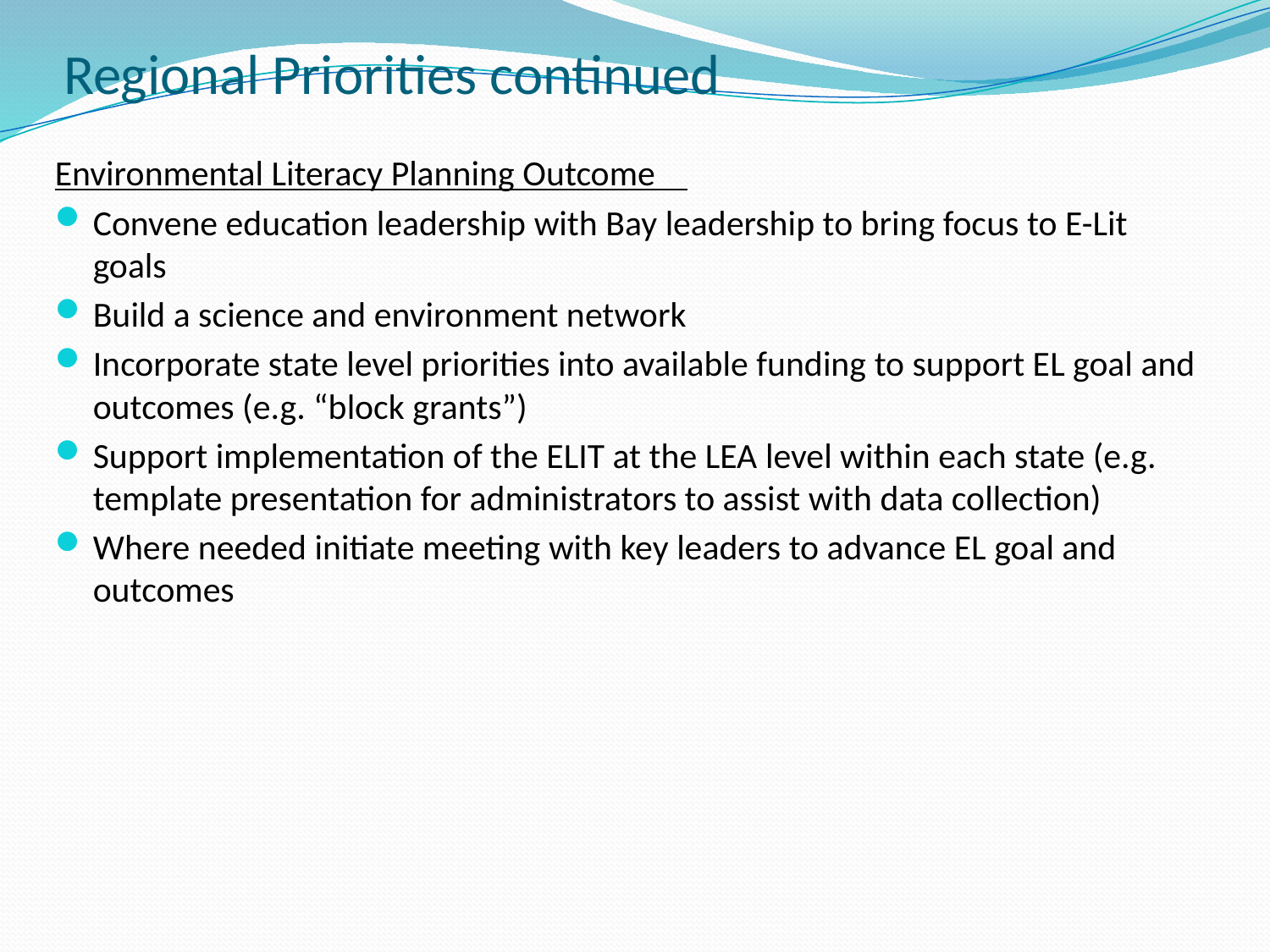

# Regional Priorities continued

Environmental Literacy Planning Outcome
Convene education leadership with Bay leadership to bring focus to E-Lit goals
Build a science and environment network
Incorporate state level priorities into available funding to support EL goal and outcomes (e.g. “block grants”)
Support implementation of the ELIT at the LEA level within each state (e.g. template presentation for administrators to assist with data collection)
Where needed initiate meeting with key leaders to advance EL goal and outcomes